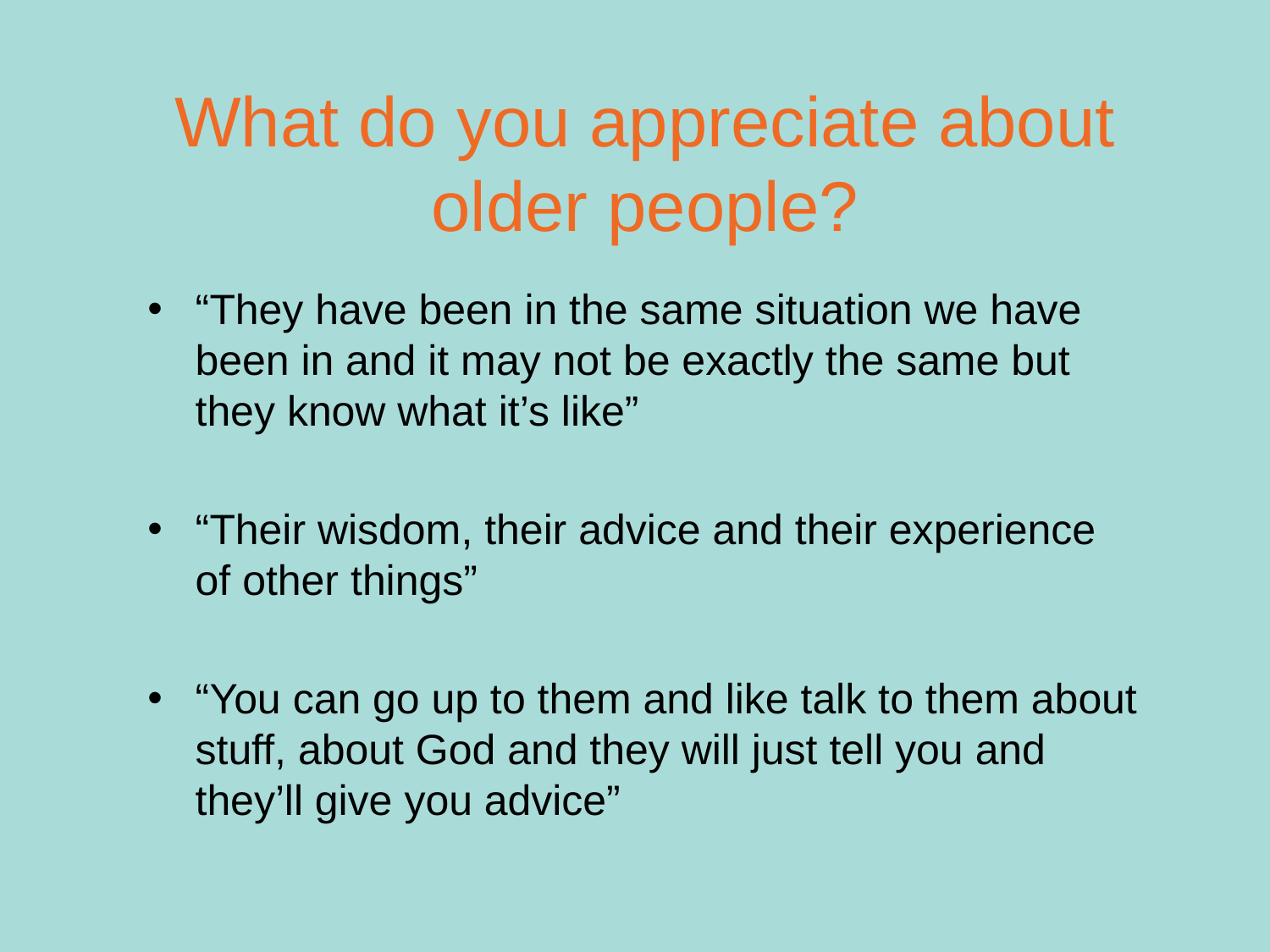

# What do you appreciate about older people?
“They have been in the same situation we have been in and it may not be exactly the same but they know what it’s like”

“Their wisdom, their advice and their experience of other things”

“You can go up to them and like talk to them about stuff, about God and they will just tell you and they’ll give you advice”